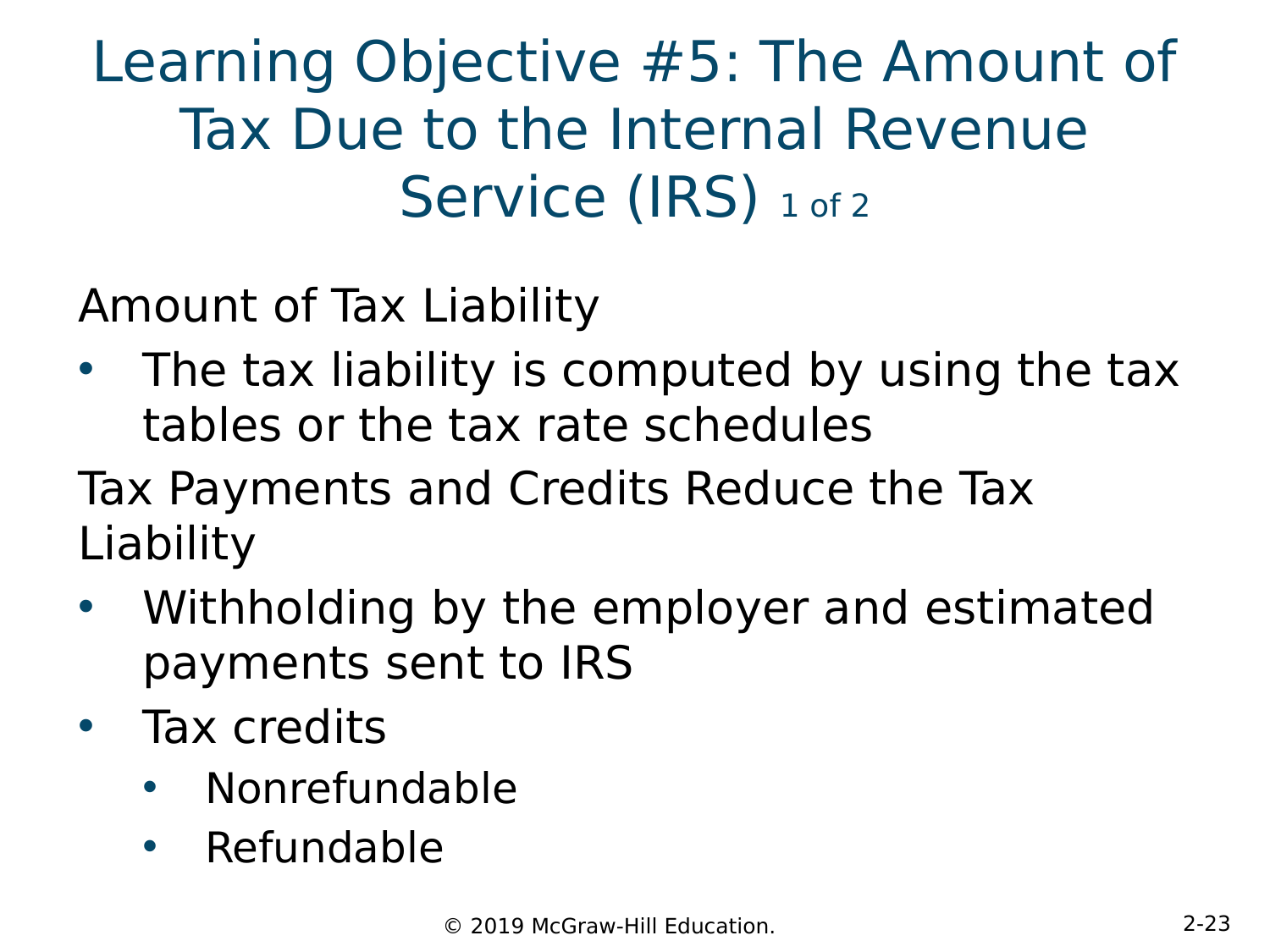

# Learning Objective #5: The Amount of Tax Due to the Internal Revenue Service (IRS) 1 of 2
Amount of Tax Liability
The tax liability is computed by using the tax tables or the tax rate schedules
Tax Payments and Credits Reduce the Tax Liability
Withholding by the employer and estimated payments sent to IRS
Tax credits
Nonrefundable
Refundable